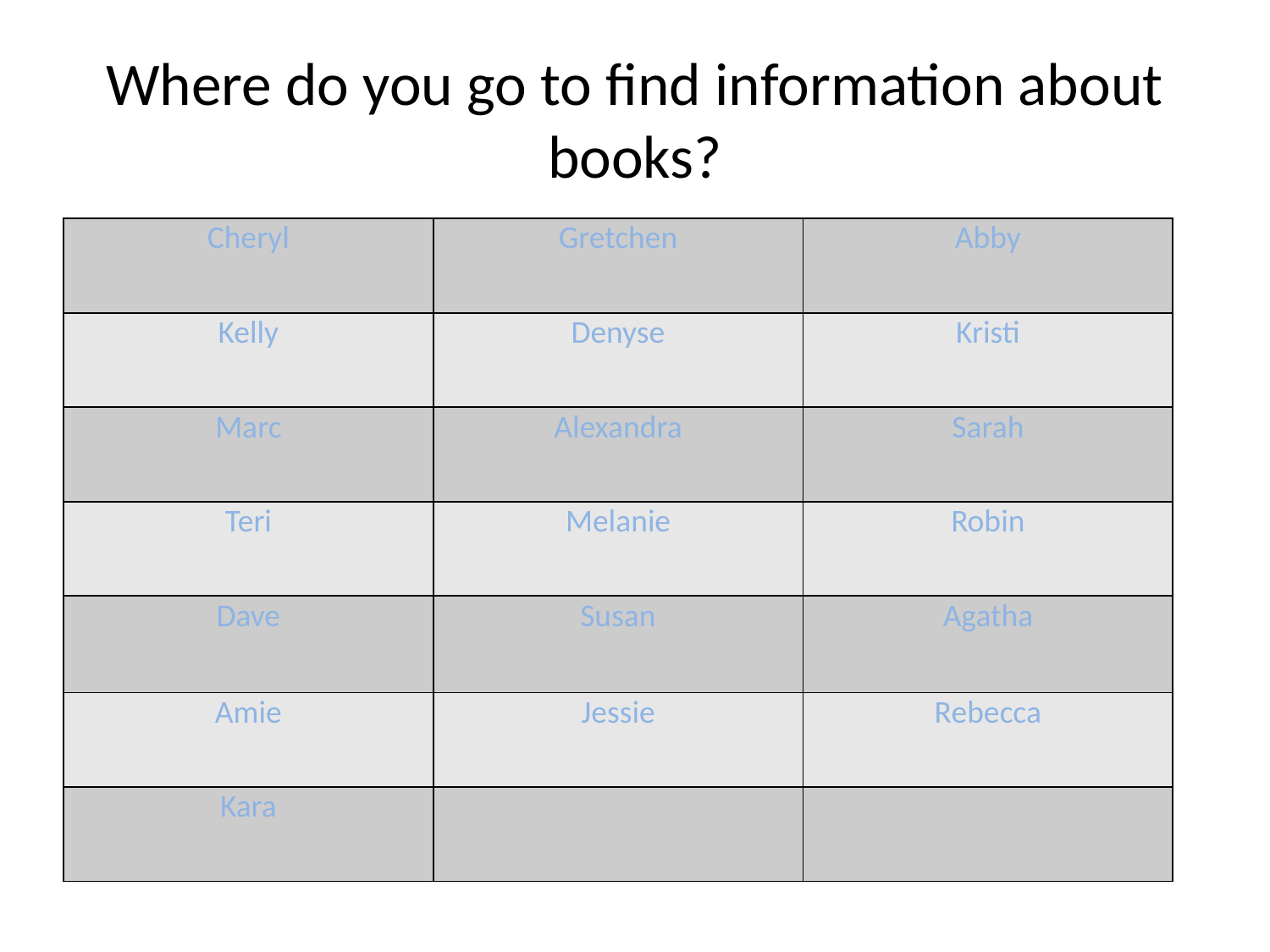

# Where do you go to find information about books?
| Cheryl | Gretchen | Abby |
| --- | --- | --- |
| Kelly | Denyse | Kristi |
| Marc | Alexandra | Sarah |
| Teri | Melanie | Robin |
| Dave | Susan | Agatha |
| Amie | Jessie | Rebecca |
| Kara |  |  |